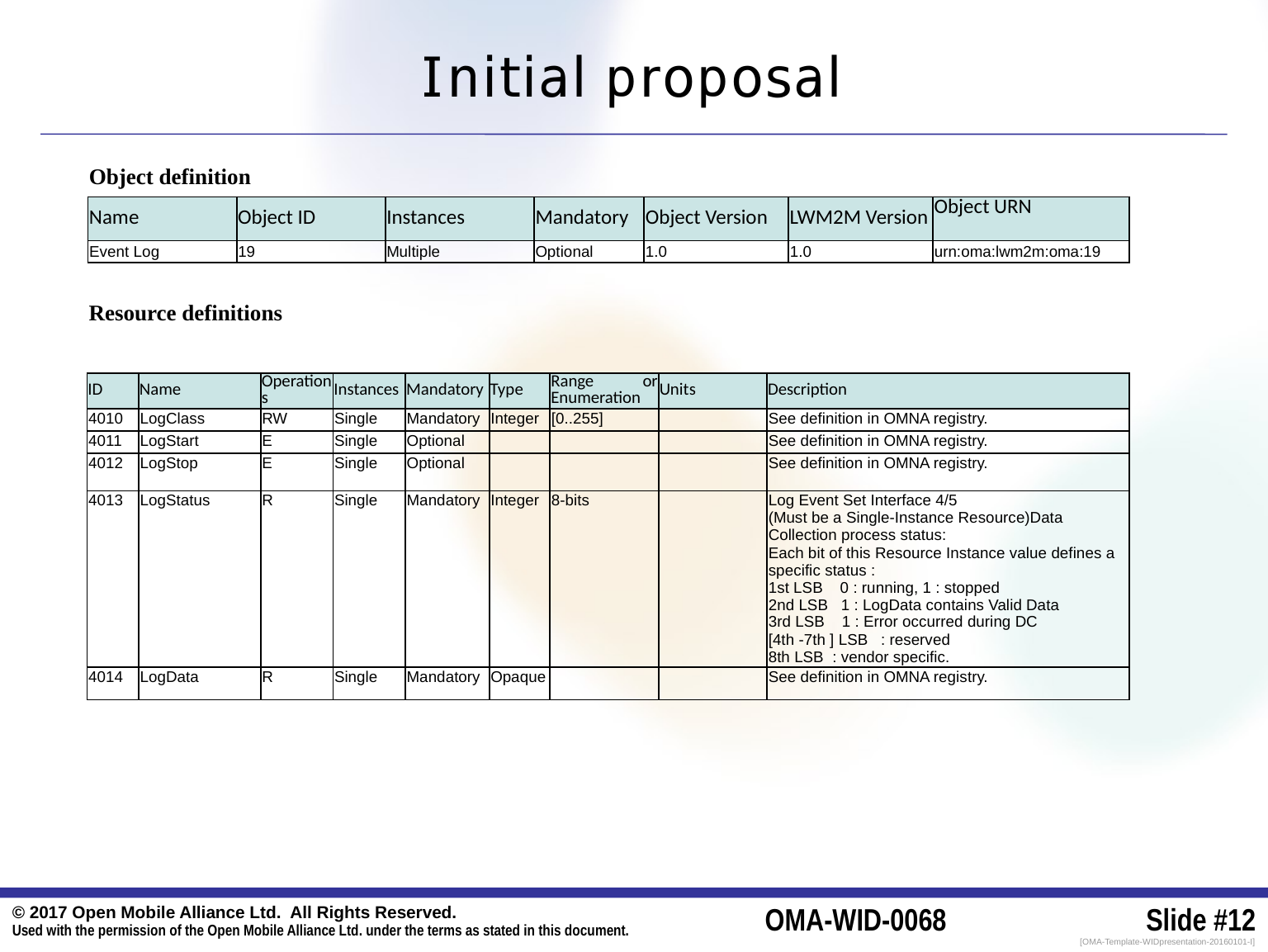

Initial proposal
Object definition
| Name | Object ID | Instances | Mandatory | Object Version | LWM2M Version | Object URN |
| --- | --- | --- | --- | --- | --- | --- |
| Event Log | 19 | Multiple | Optional | 1.0 | 1.0 | urn:oma:lwm2m:oma:19 |
Resource definitions
| ID | Name | Operations | Instances | Mandatory | Type | Range or Enumeration | Units | Description |
| --- | --- | --- | --- | --- | --- | --- | --- | --- |
| 4010 | LogClass | RW | Single | Mandatory | Integer | [0..255] |  | See definition in OMNA registry. |
| 4011 | LogStart | E | Single | Optional |  |  |  | See definition in OMNA registry. |
| 4012 | LogStop | E | Single | Optional |  |  |  | See definition in OMNA registry. |
| 4013 | LogStatus | R | Single | Mandatory | Integer | 8-bits |  | Log Event Set Interface 4/5 (Must be a Single-Instance Resource)Data Collection process status: Each bit of this Resource Instance value defines a specific status : 1st LSB 0 : running, 1 : stopped 2nd LSB 1 : LogData contains Valid Data 3rd LSB 1 : Error occurred during DC [4th -7th ] LSB : reserved 8th LSB : vendor specific. |
| 4014 | LogData | R | Single | Mandatory | Opaque |  |  | See definition in OMNA registry. |